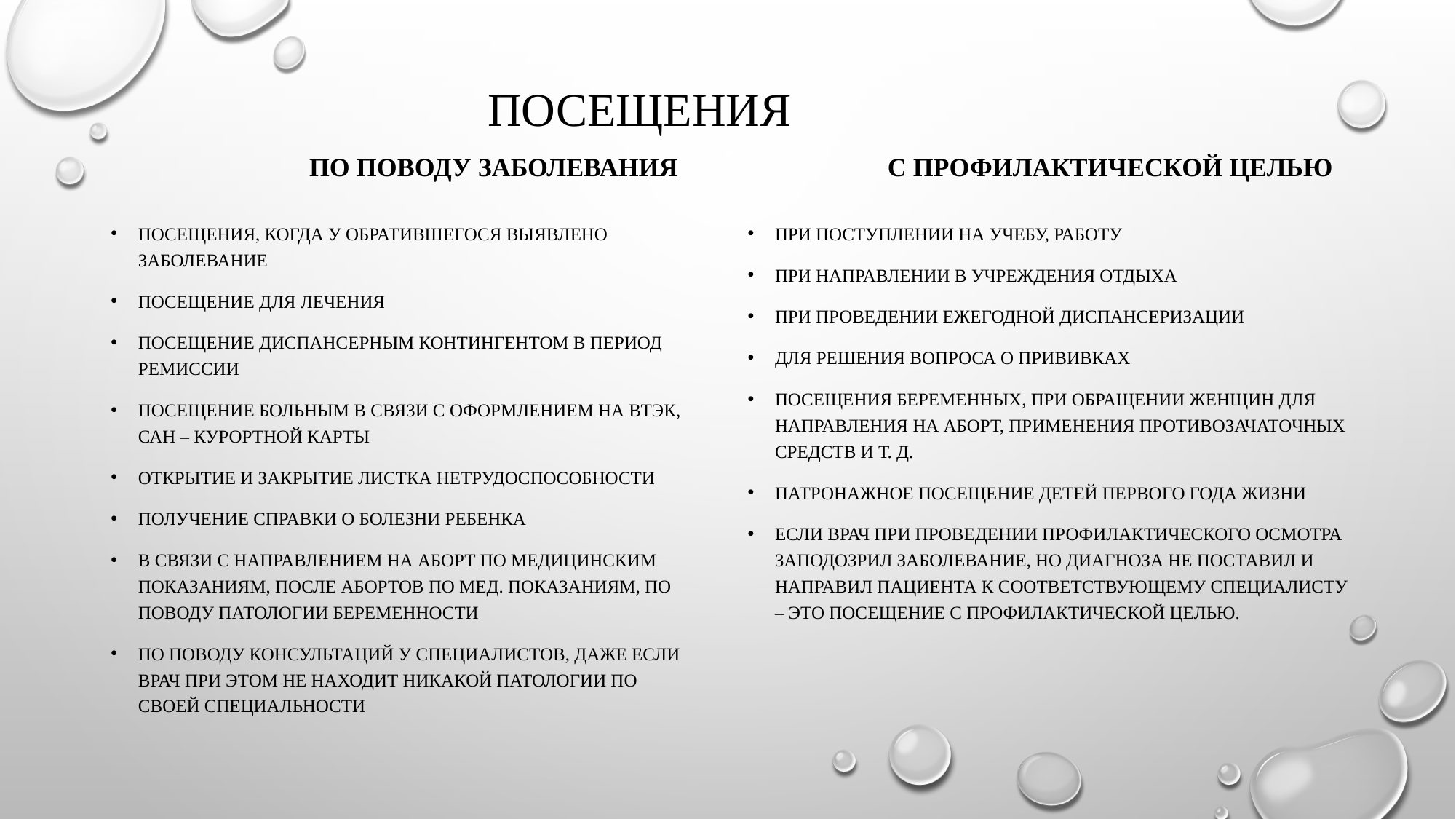

# Посещения                                                               По поводу заболевания                                С профилактической целью
Посещения, когда у обратившегося выявлено заболевание
Посещение для лечения
Посещение диспансерным контингентом в период ремиссии
Посещение больным в связи с оформлением на ВТЭК, сан – курортной карты
Открытие и закрытие листка нетрудоспособности
Получение справки о болезни ребенка
В связи с направлением на аборт по медицинским показаниям, после абортов по мед. показаниям, по поводу патологии беременности
По поводу консультаций у специалистов, даже если врач при этом не находит никакой патологии по своей специальности
При поступлении на учебу, работу
При направлении в учреждения отдыха
При проведении ежегодной диспансеризации
Для решения вопроса о прививках
Посещения беременных, при обращении женщин для направления на аборт, применения противозачаточных средств и т. д.
Патронажное посещение детей первого года жизни
Если врач при проведении профилактического осмотра заподозрил заболевание, но диагноза не поставил и направил пациента к соответствующему специалисту – это посещение с профилактической целью.